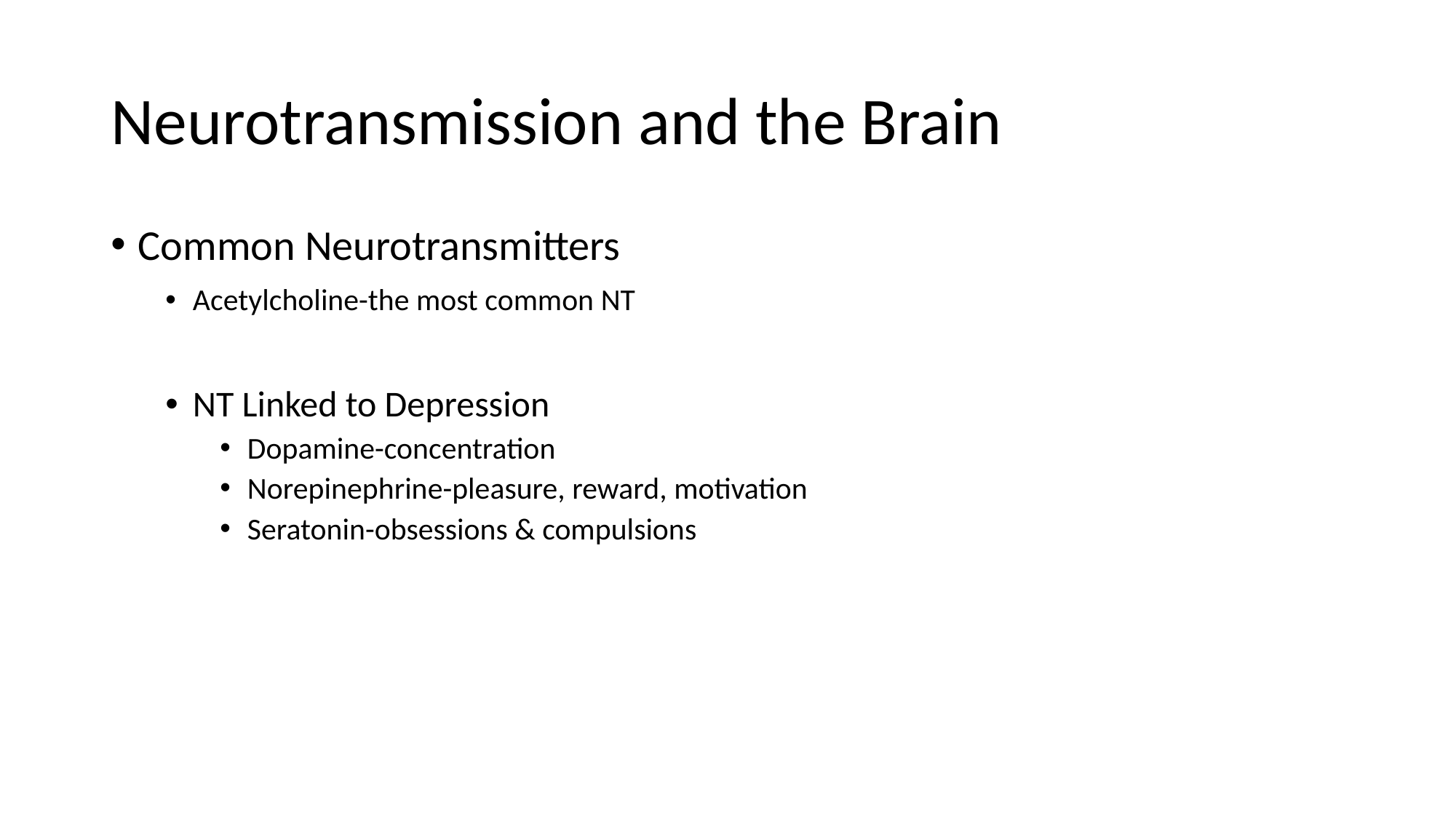

# Neurotransmission and the Brain
Common Neurotransmitters
Acetylcholine-the most common NT

NT Linked to Depression
Dopamine-concentration
Norepinephrine-pleasure, reward, motivation
Seratonin-obsessions & compulsions